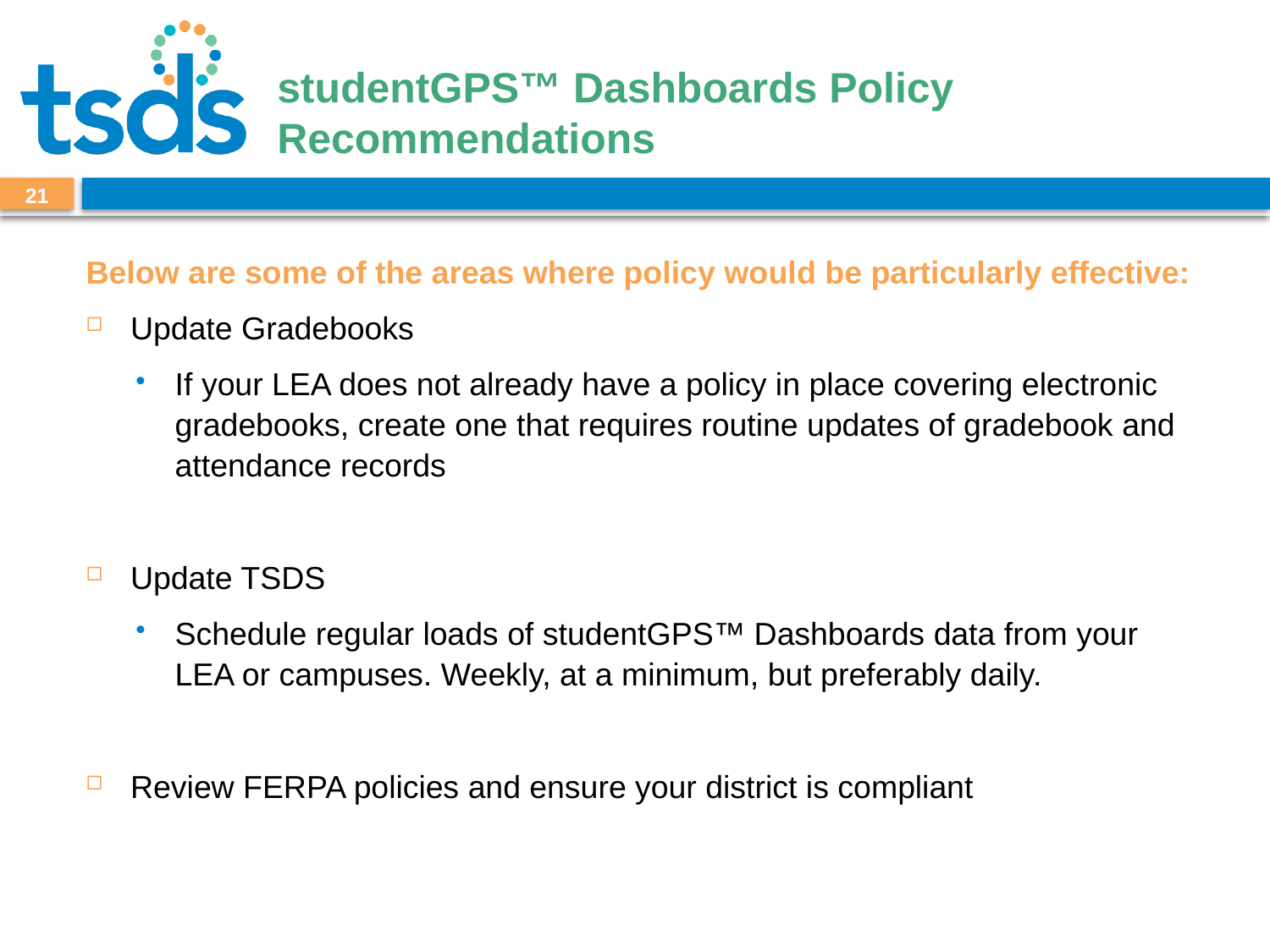

# studentGPS™ Dashboards Policy Recommendations
21
Below are some of the areas where policy would be particularly effective:
Update Gradebooks
If your LEA does not already have a policy in place covering electronic gradebooks, create one that requires routine updates of gradebook and attendance records

Update TSDS
Schedule regular loads of studentGPS™ Dashboards data from your LEA or campuses. Weekly, at a minimum, but preferably daily.

Review FERPA policies and ensure your district is compliant